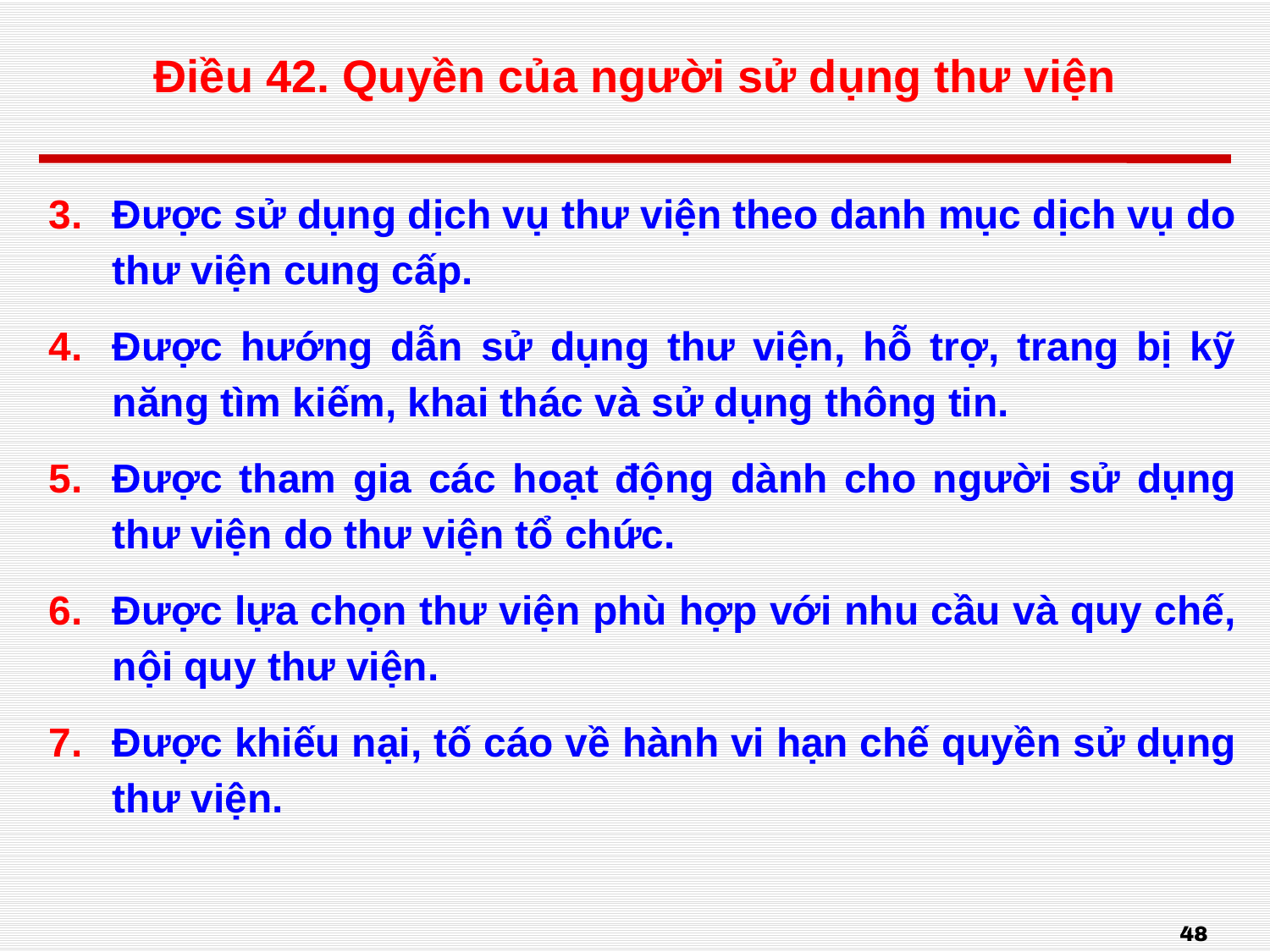

# Điều 42. Quyền của người sử dụng thư viện
Được sử dụng dịch vụ thư viện theo danh mục dịch vụ do thư viện cung cấp.
Được hướng dẫn sử dụng thư viện, hỗ trợ, trang bị kỹ năng tìm kiếm, khai thác và sử dụng thông tin.
Được tham gia các hoạt động dành cho người sử dụng thư viện do thư viện tổ chức.
Được lựa chọn thư viện phù hợp với nhu cầu và quy chế, nội quy thư viện.
Được khiếu nại, tố cáo về hành vi hạn chế quyền sử dụng thư viện.